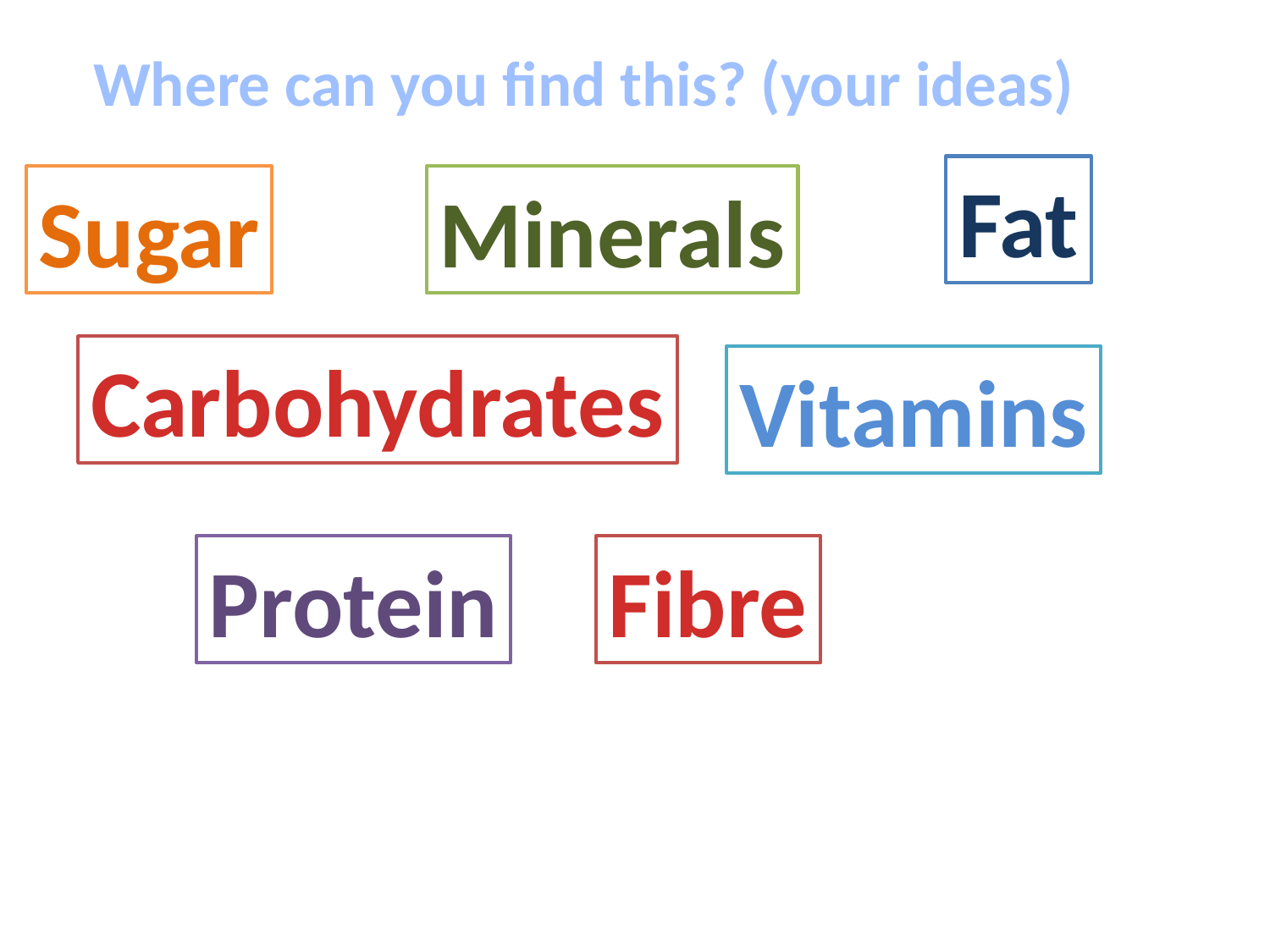

Where can you find this? (your ideas)
Fat
Sugar
Minerals
Carbohydrates
Vitamins
Protein
Fibre